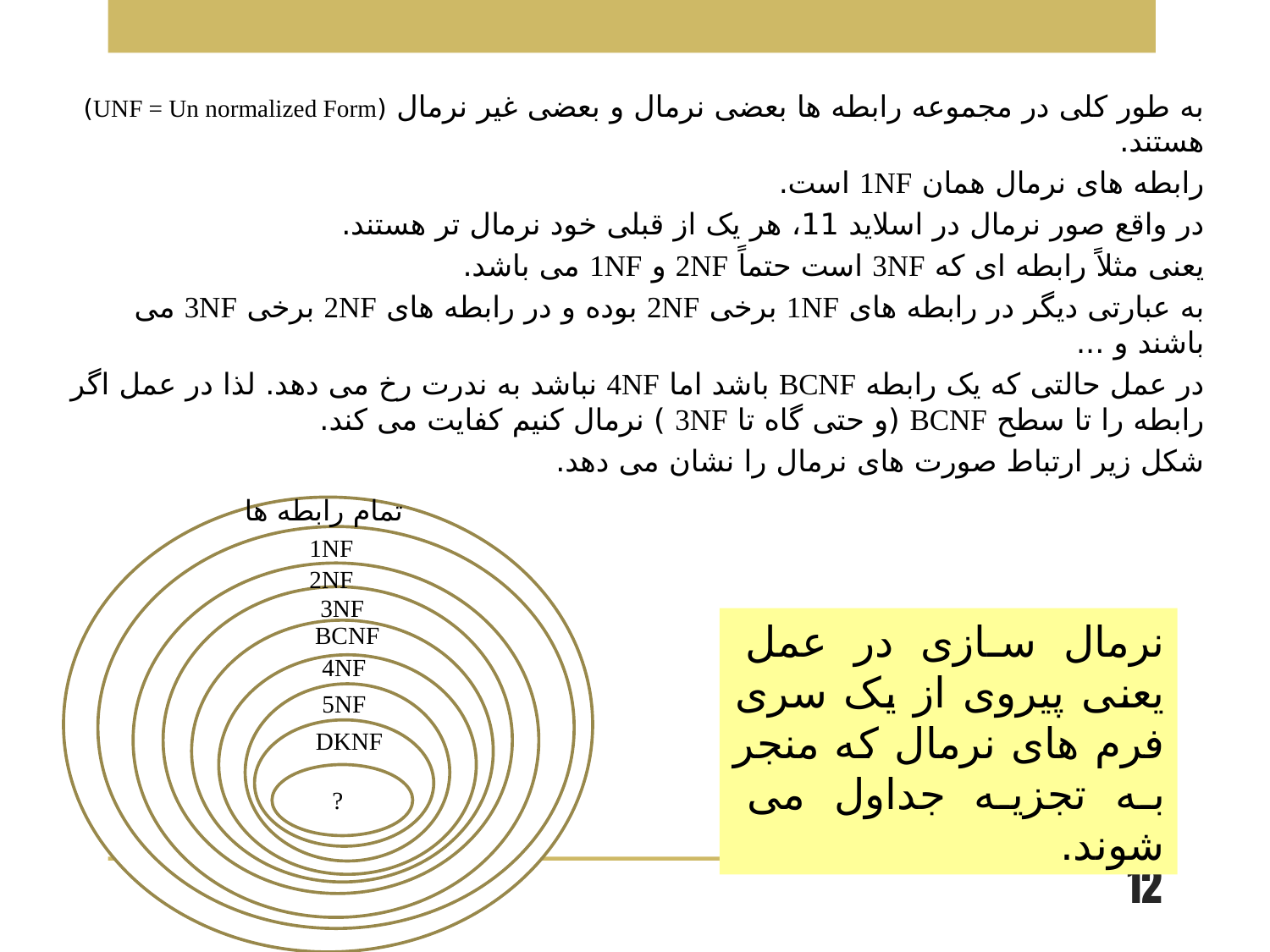

به طور کلی در مجموعه رابطه ها بعضی نرمال و بعضی غیر نرمال (UNF = Un normalized Form) هستند.
رابطه های نرمال همان 1NF است.
در واقع صور نرمال در اسلاید 11، هر یک از قبلی خود نرمال تر هستند.
یعنی مثلاً رابطه ای که 3NF است حتماً 2NF و 1NF می باشد.
به عبارتی دیگر در رابطه های 1NF برخی 2NF بوده و در رابطه های 2NF برخی 3NF می  باشند و ...
در عمل حالتی که یک رابطه BCNF باشد اما 4NF نباشد به ندرت رخ می دهد. لذا در عمل اگر رابطه را تا سطح BCNF (و حتی گاه تا 3NF ) نرمال کنیم کفایت می کند.
شکل زیر ارتباط صورت های نرمال را نشان می دهد.
تمام رابطه ها

1NF

2NF

3NF

نرمال سازی در عمل یعنی پیروی از یک سری فرم های نرمال که منجر به تجزیه جداول می شوند.
BCNF

4NF

5NF

DKNF

?
12